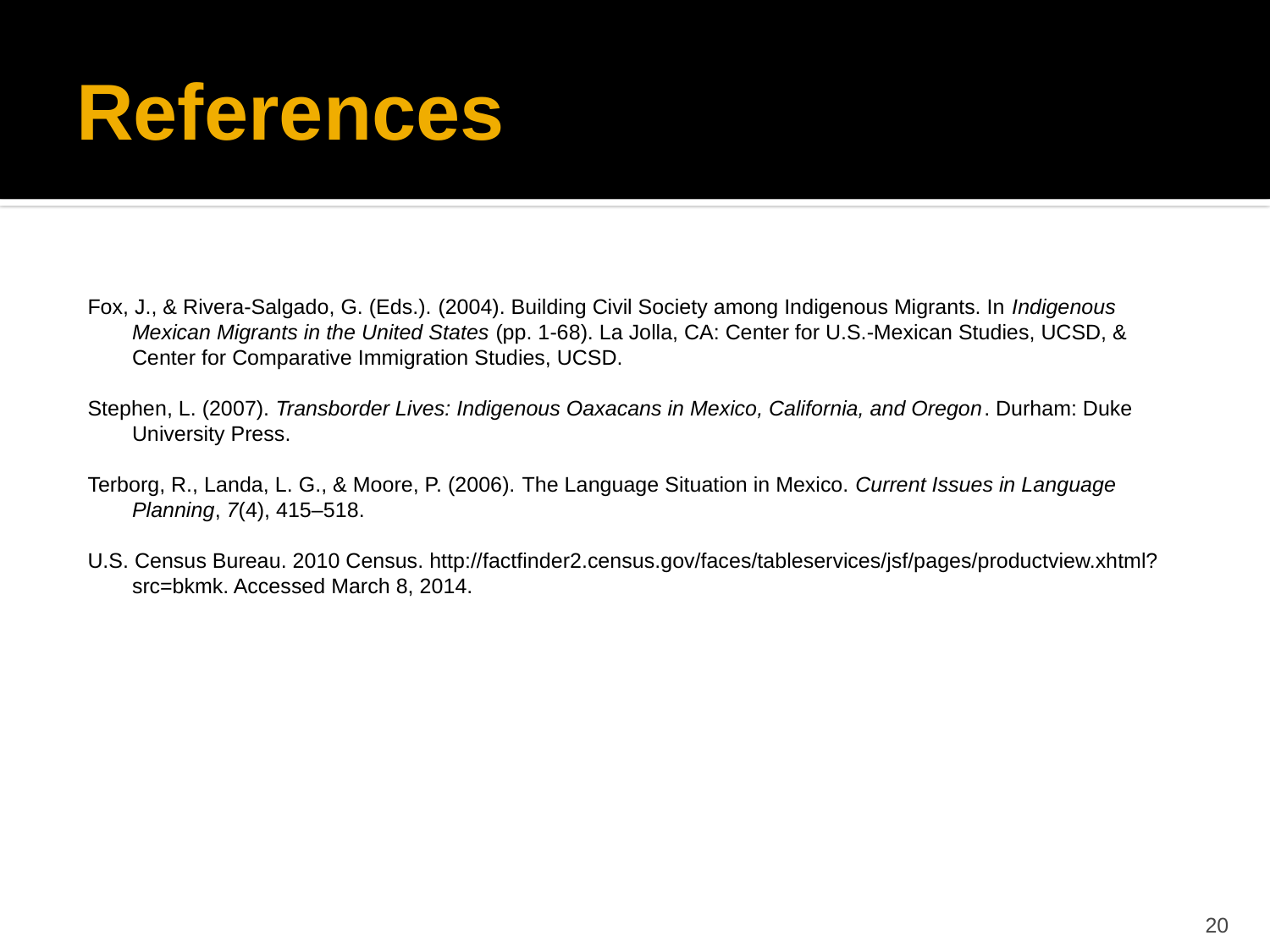

# References

Fox, J., & Rivera-Salgado, G. (Eds.). (2004). Building Civil Society among Indigenous Migrants. In Indigenous Mexican Migrants in the United States (pp. 1-68). La Jolla, CA: Center for U.S.-Mexican Studies, UCSD, & Center for Comparative Immigration Studies, UCSD.

Stephen, L. (2007). Transborder Lives: Indigenous Oaxacans in Mexico, California, and Oregon. Durham: Duke University Press.

Terborg, R., Landa, L. G., & Moore, P. (2006). The Language Situation in Mexico. Current Issues in Language Planning, 7(4), 415–518.

U.S. Census Bureau. 2010 Census. http://factfinder2.census.gov/faces/tableservices/jsf/pages/productview.xhtml?src=bkmk. Accessed March 8, 2014.

20